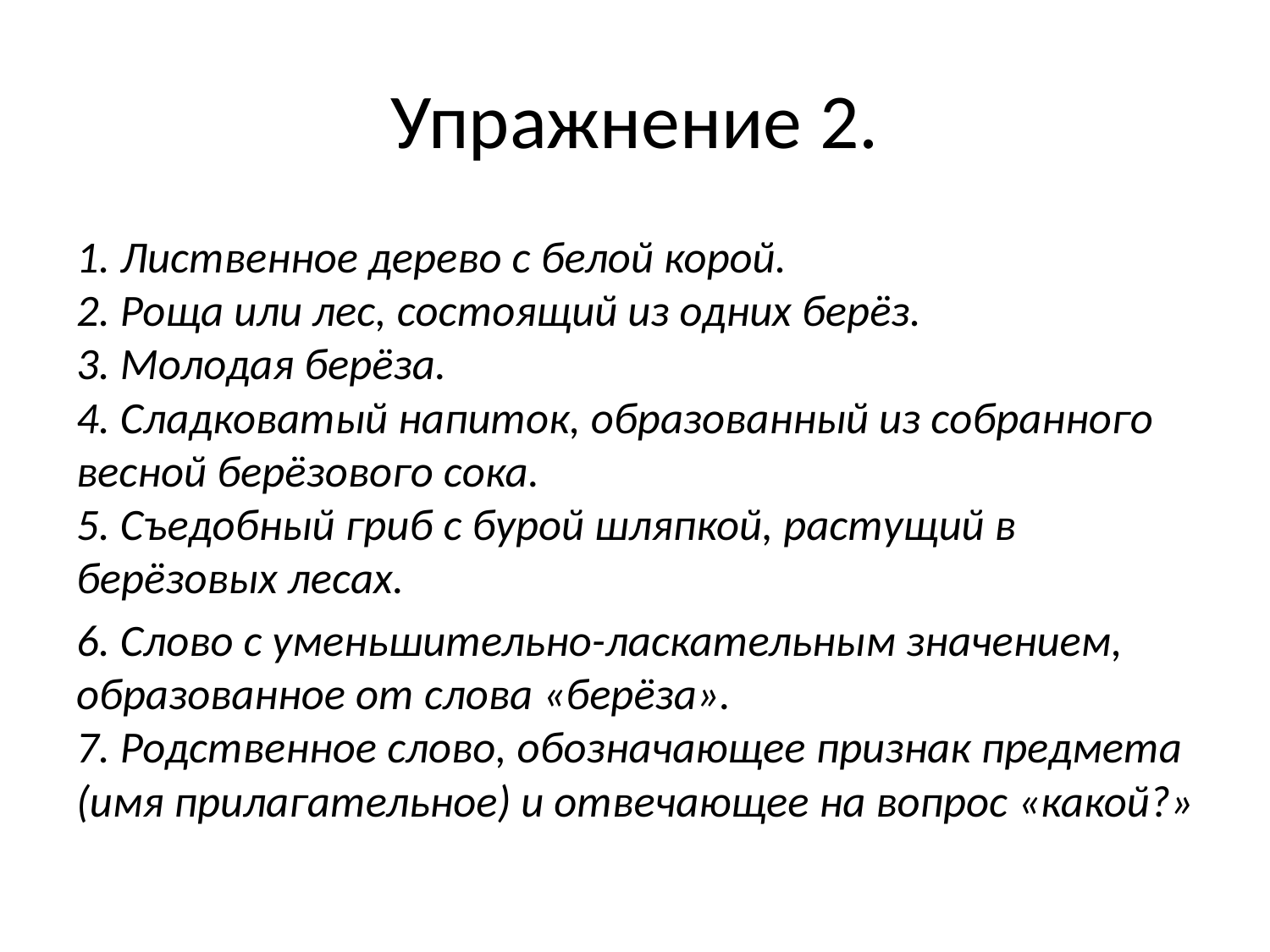

# Упражнение 2.
1. Лиственное дерево с белой корой. 
2. Роща или лес, состоящий из одних берёз. 
3. Молодая берёза. 
4. Сладковатый напиток, образованный из собранного весной берёзового сока. 
5. Съедобный гриб с бурой шляпкой, растущий в берёзовых лесах.
6. Слово с уменьшительно-ласкательным значением, образованное от слова «берёза». 
7. Родственное слово, обозначающее признак предмета (имя прилагательное) и отвечающее на вопрос «какой?»